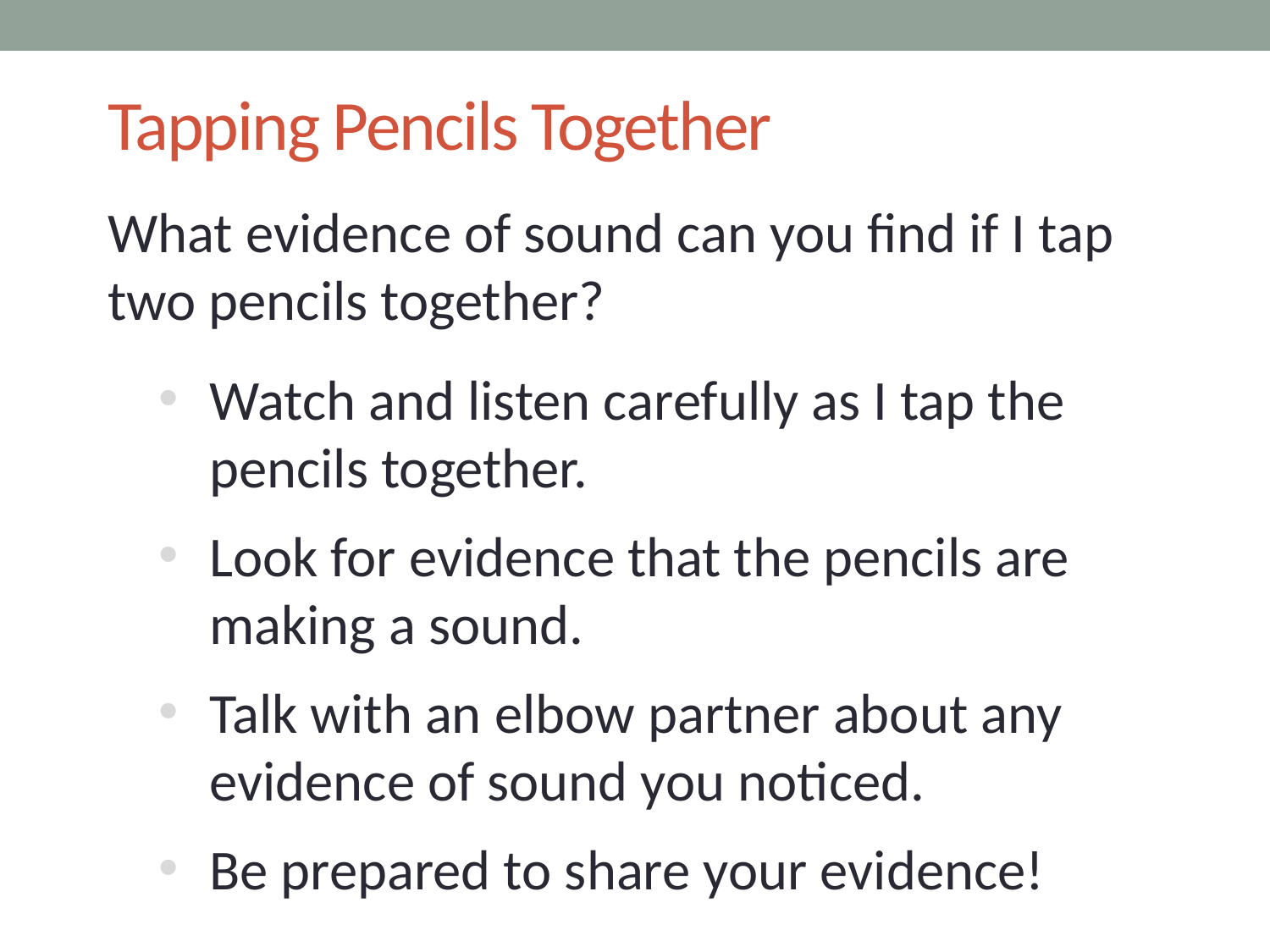

# Tapping Pencils Together
What evidence of sound can you find if I tap two pencils together?
Watch and listen carefully as I tap the pencils together.
Look for evidence that the pencils are making a sound.
Talk with an elbow partner about any evidence of sound you noticed.
Be prepared to share your evidence!